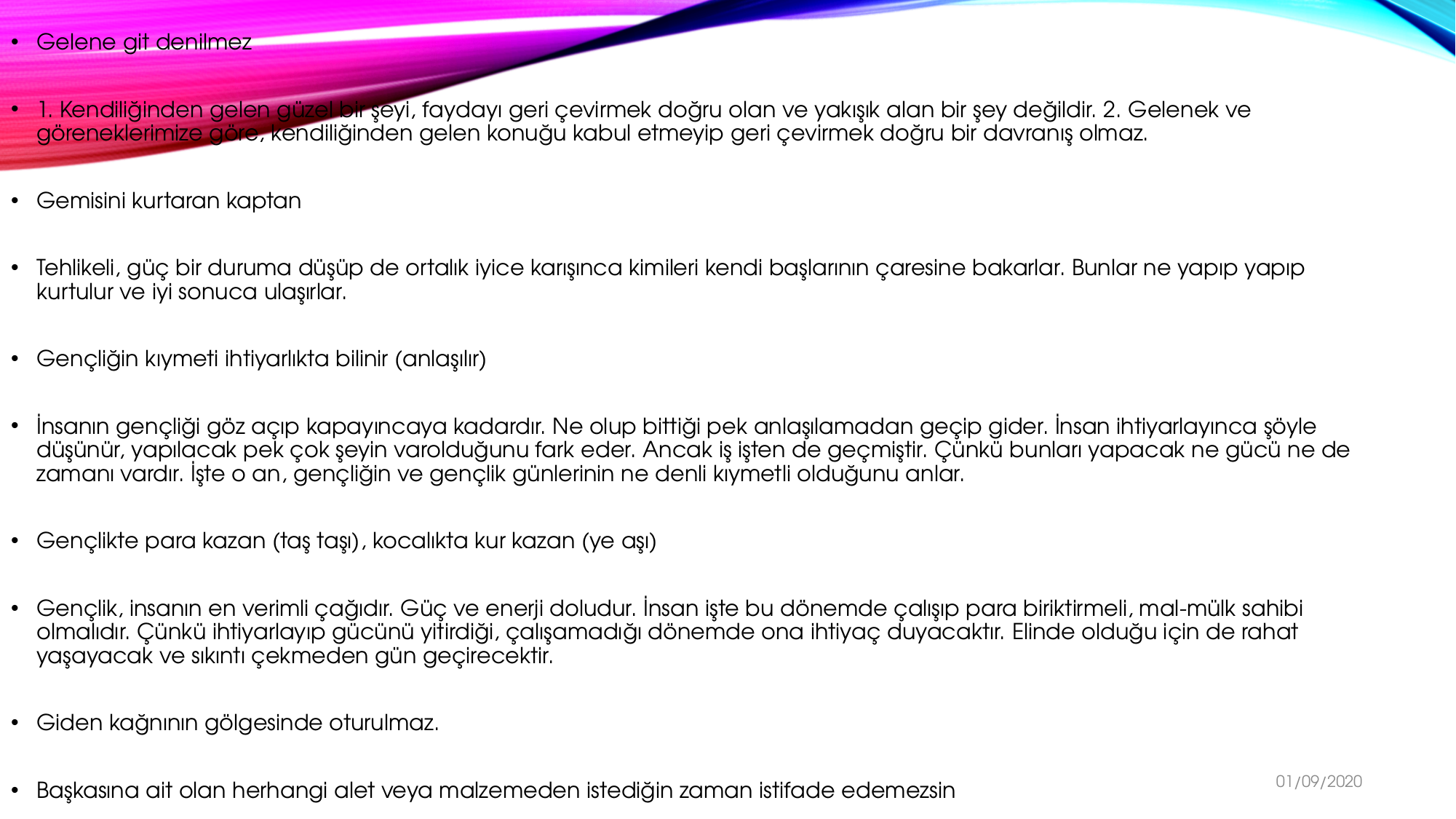

Gelene git denilmez

1. Kendiliğinden gelen güzel bir şeyi, faydayı geri çevirmek doğru olan ve yakışık alan bir şey değildir. 2. Gelenek ve göreneklerimize göre, kendiliğinden gelen konuğu kabul etmeyip geri çevirmek doğru bir davranış olmaz.

Gemisini kurtaran kaptan

Tehlikeli, güç bir duruma düşüp de ortalık iyice karışınca kimileri kendi başlarının çaresine bakarlar. Bunlar ne yapıp yapıp kurtulur ve iyi sonuca ulaşırlar.

Gençliğin kıymeti ihtiyarlıkta bilinir (anlaşılır)

İnsanın gençliği göz açıp kapayıncaya kadardır. Ne olup bittiği pek anlaşılamadan geçip gider. İnsan ihtiyarlayınca şöyle düşünür, yapılacak pek çok şeyin varolduğunu fark eder. Ancak iş işten de geçmiştir. Çünkü bunları yapacak ne gücü ne de zamanı vardır. İşte o an, gençliğin ve gençlik günlerinin ne denli kıymetli olduğunu anlar.

Gençlikte para kazan (taş taşı), kocalıkta kur kazan (ye aşı)

Gençlik, insanın en verimli çağıdır. Güç ve enerji doludur. İnsan işte bu dönemde çalışıp para biriktirmeli, mal-mülk sahibi olmalıdır. Çünkü ihtiyarlayıp gücünü yitirdiği, çalışamadığı dönemde ona ihtiyaç duyacaktır. Elinde olduğu için de rahat yaşayacak ve sıkıntı çekmeden gün geçirecektir.

Giden kağnının gölgesinde oturulmaz.

Başkasına ait olan herhangi alet veya malzemeden istediğin zaman istifade edemezsin
01/09/2020